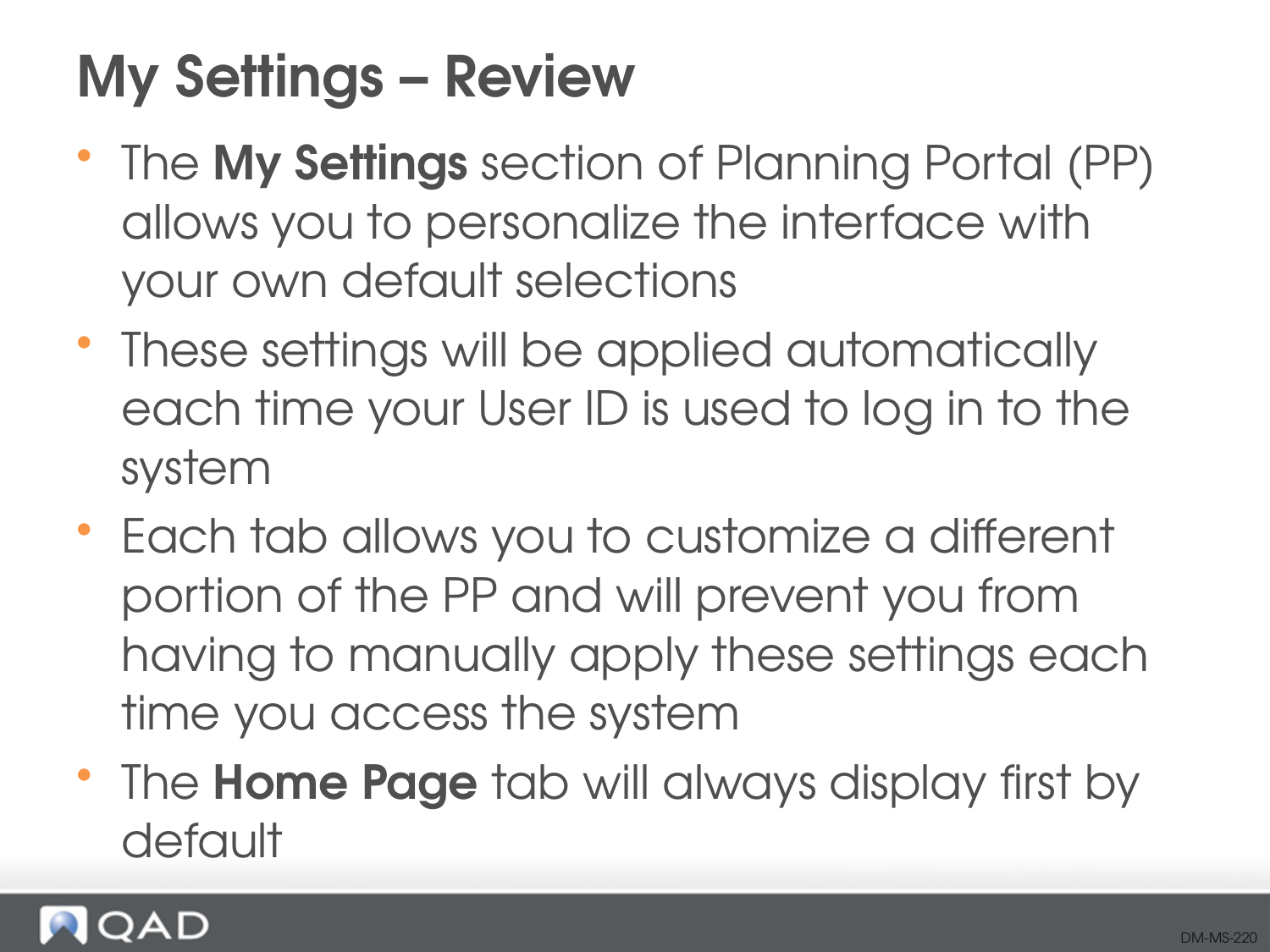

# My Settings – Review
The My Settings section of Planning Portal (PP) allows you to personalize the interface with your own default selections
These settings will be applied automatically each time your User ID is used to log in to the system
Each tab allows you to customize a different portion of the PP and will prevent you from having to manually apply these settings each time you access the system
The Home Page tab will always display first by default

DM-MS-220